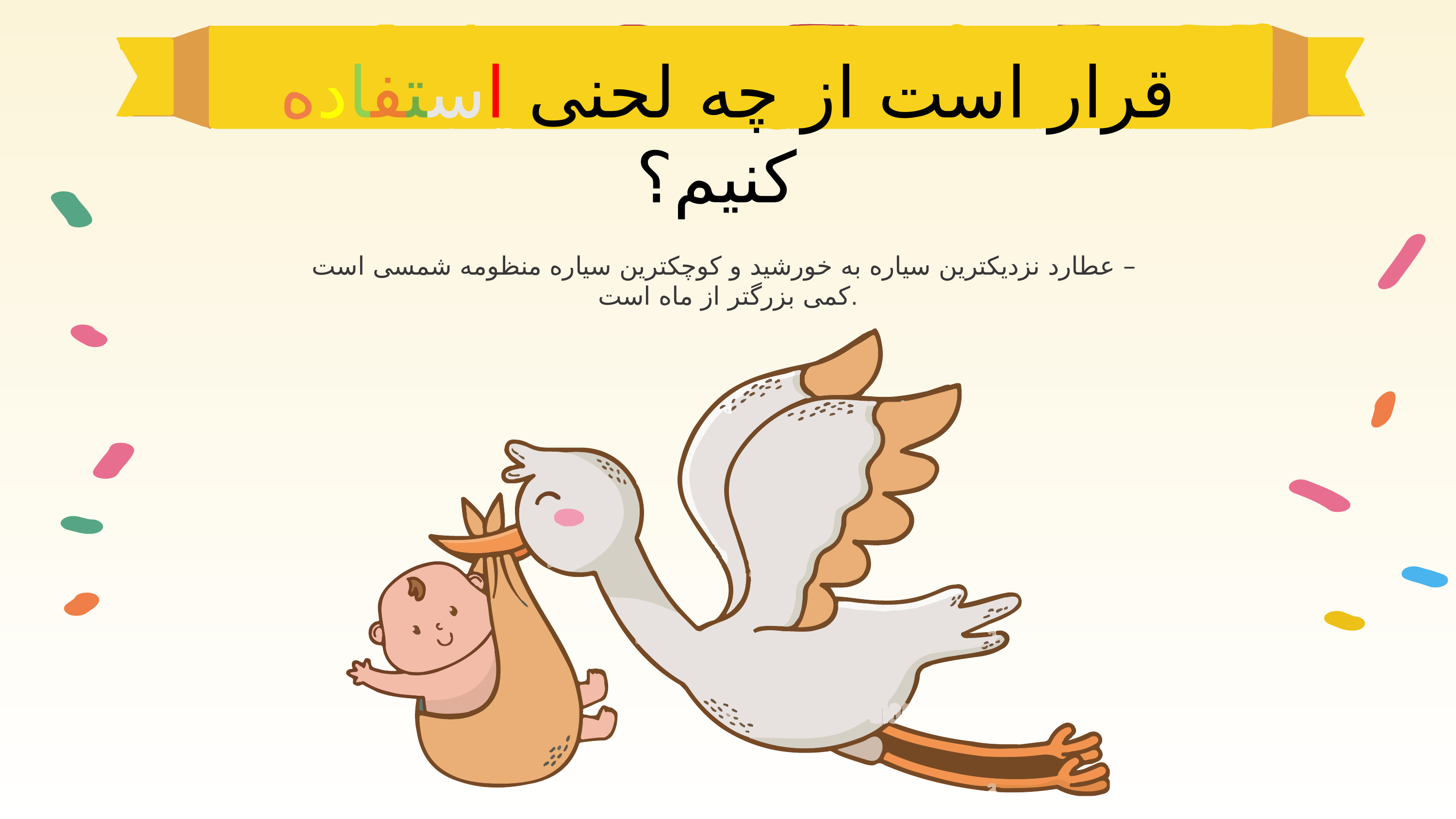

# قرار است از چه لحنی استفاده کنیم؟
عطارد نزدیکترین سیاره به خورشید و کوچکترین سیاره منظومه شمسی است –
کمی بزرگتر از ماه است.